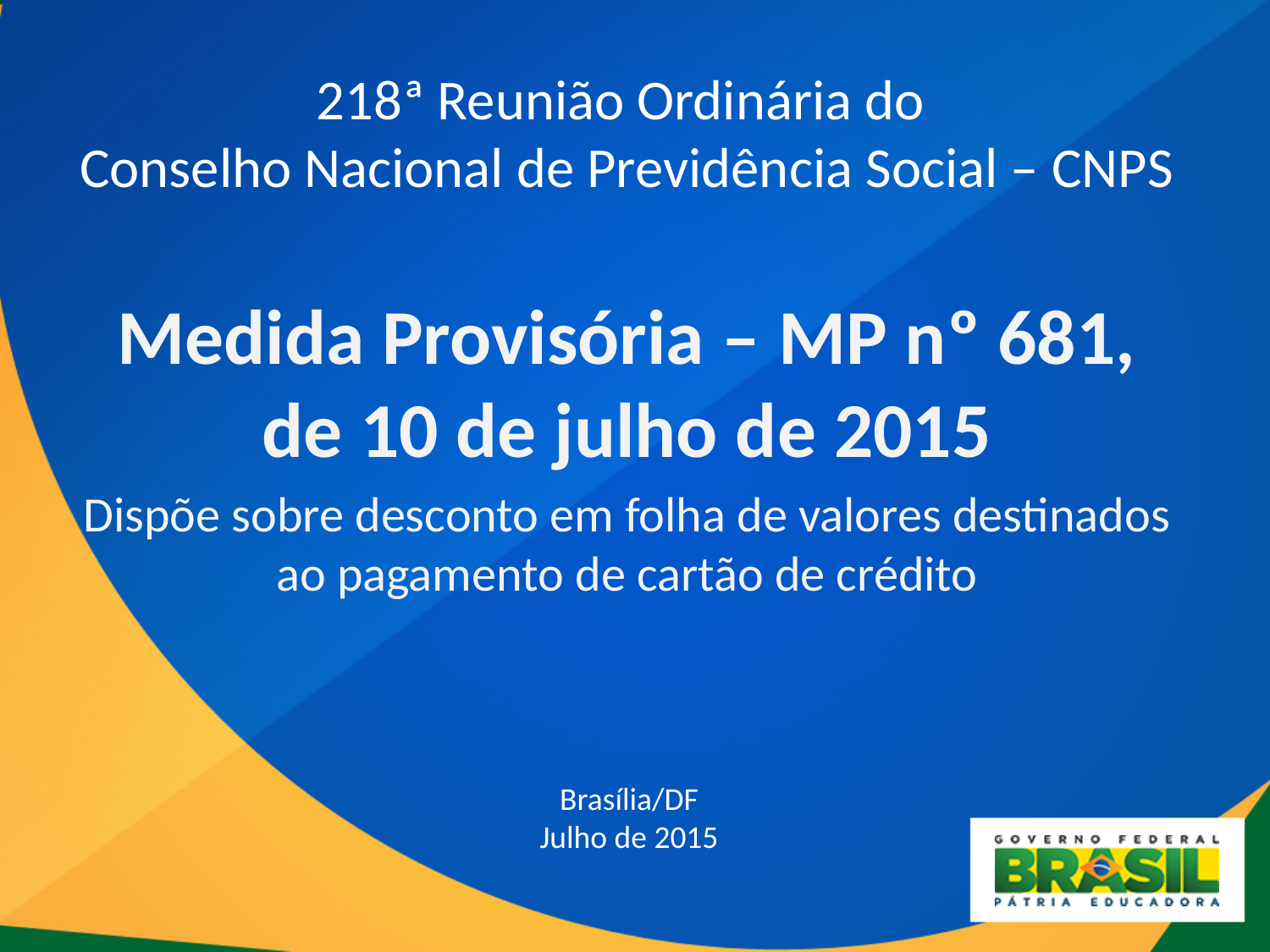

# 218ª Reunião Ordinária do Conselho Nacional de Previdência Social – CNPS
Medida Provisória – MP nº 681, de 10 de julho de 2015
Dispõe sobre desconto em folha de valores destinados ao pagamento de cartão de crédito

Brasília/DF
Julho de 2015